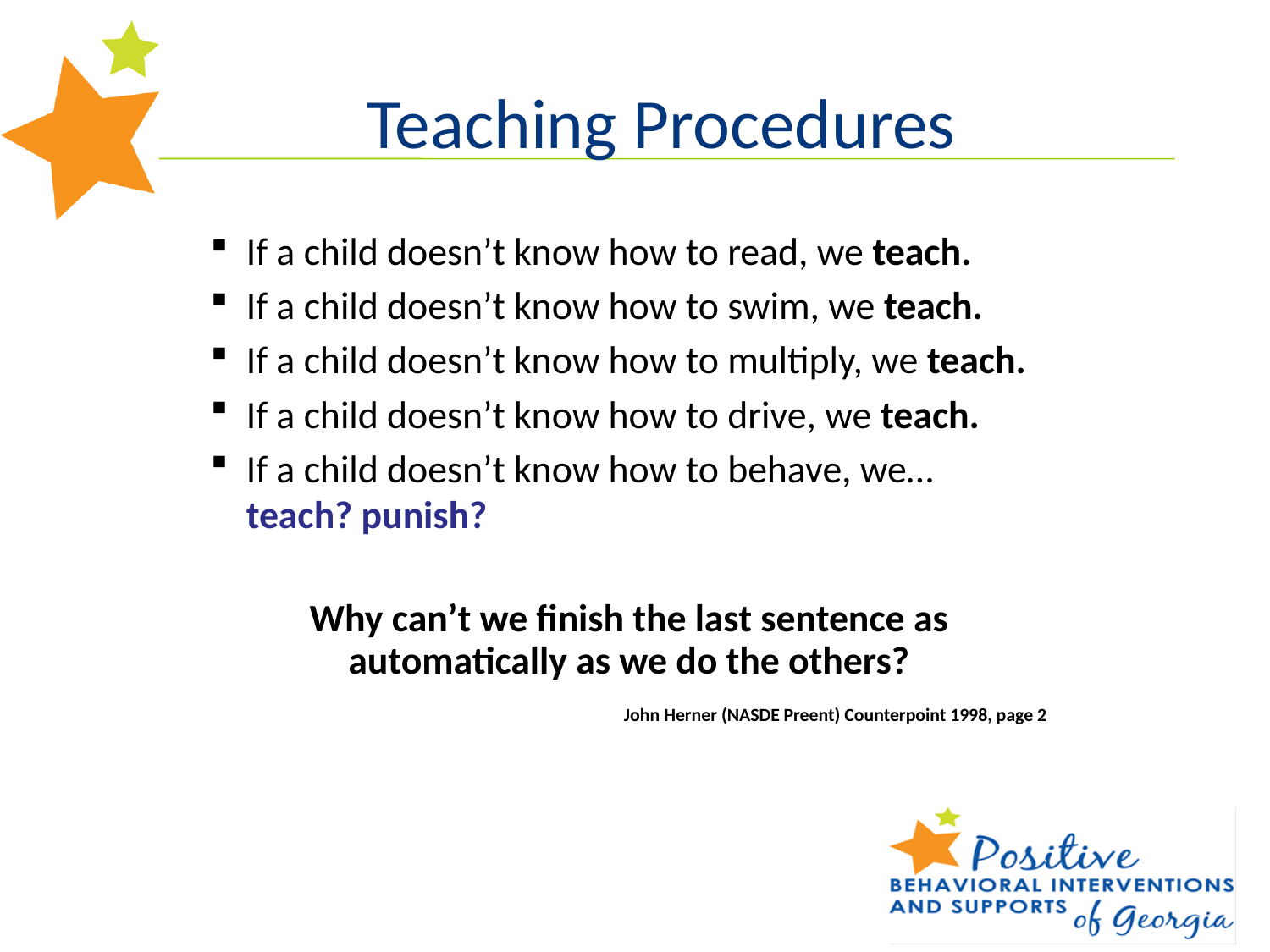

# Teaching Procedures
If a child doesn’t know how to read, we teach.
If a child doesn’t know how to swim, we teach.
If a child doesn’t know how to multiply, we teach.
If a child doesn’t know how to drive, we teach.
If a child doesn’t know how to behave, we… teach? punish?

Why can’t we finish the last sentence as automatically as we do the others?
John Herner (NASDE Preent) Counterpoint 1998, page 2